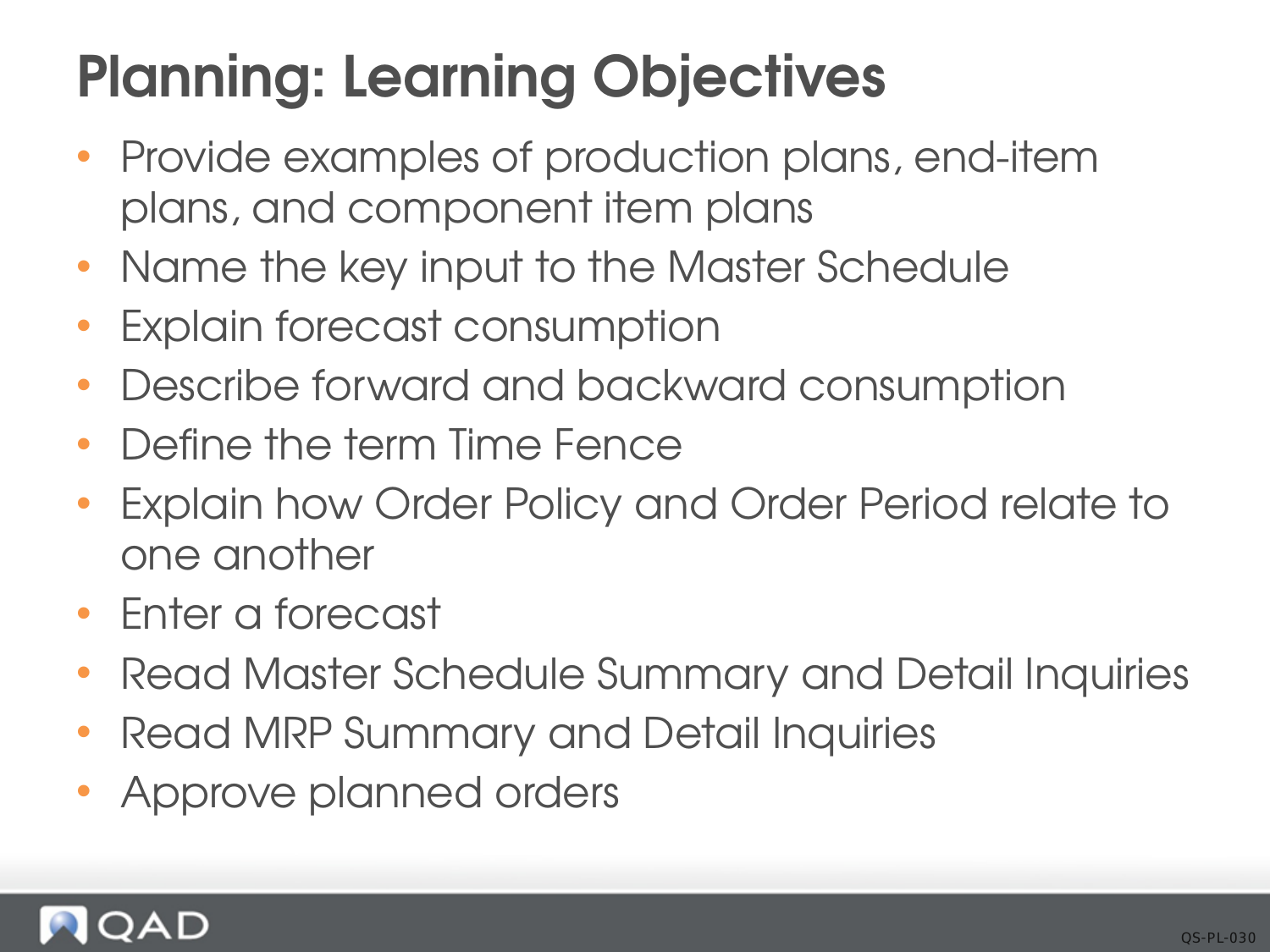

# Planning: Learning Objectives
Provide examples of production plans, end-item plans, and component item plans
Name the key input to the Master Schedule
Explain forecast consumption
Describe forward and backward consumption
Define the term Time Fence
Explain how Order Policy and Order Period relate to one another
Enter a forecast
Read Master Schedule Summary and Detail Inquiries
Read MRP Summary and Detail Inquiries
Approve planned orders

QS-PL-030